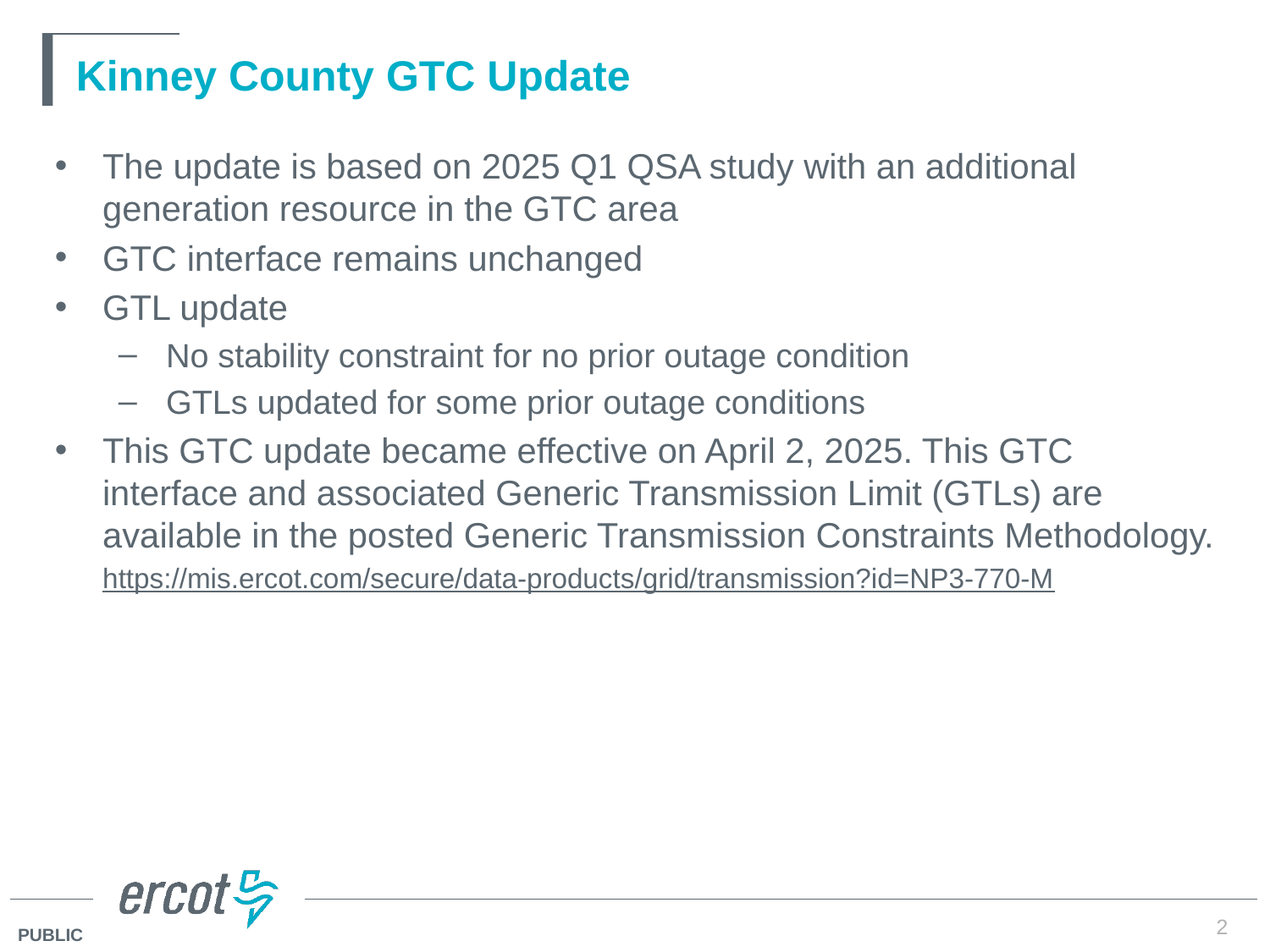

# Kinney County GTC Update
The update is based on 2025 Q1 QSA study with an additional generation resource in the GTC area
GTC interface remains unchanged
GTL update
No stability constraint for no prior outage condition
GTLs updated for some prior outage conditions
This GTC update became effective on April 2, 2025. This GTC interface and associated Generic Transmission Limit (GTLs) are available in the posted Generic Transmission Constraints Methodology.
https://mis.ercot.com/secure/data-products/grid/transmission?id=NP3-770-M

2